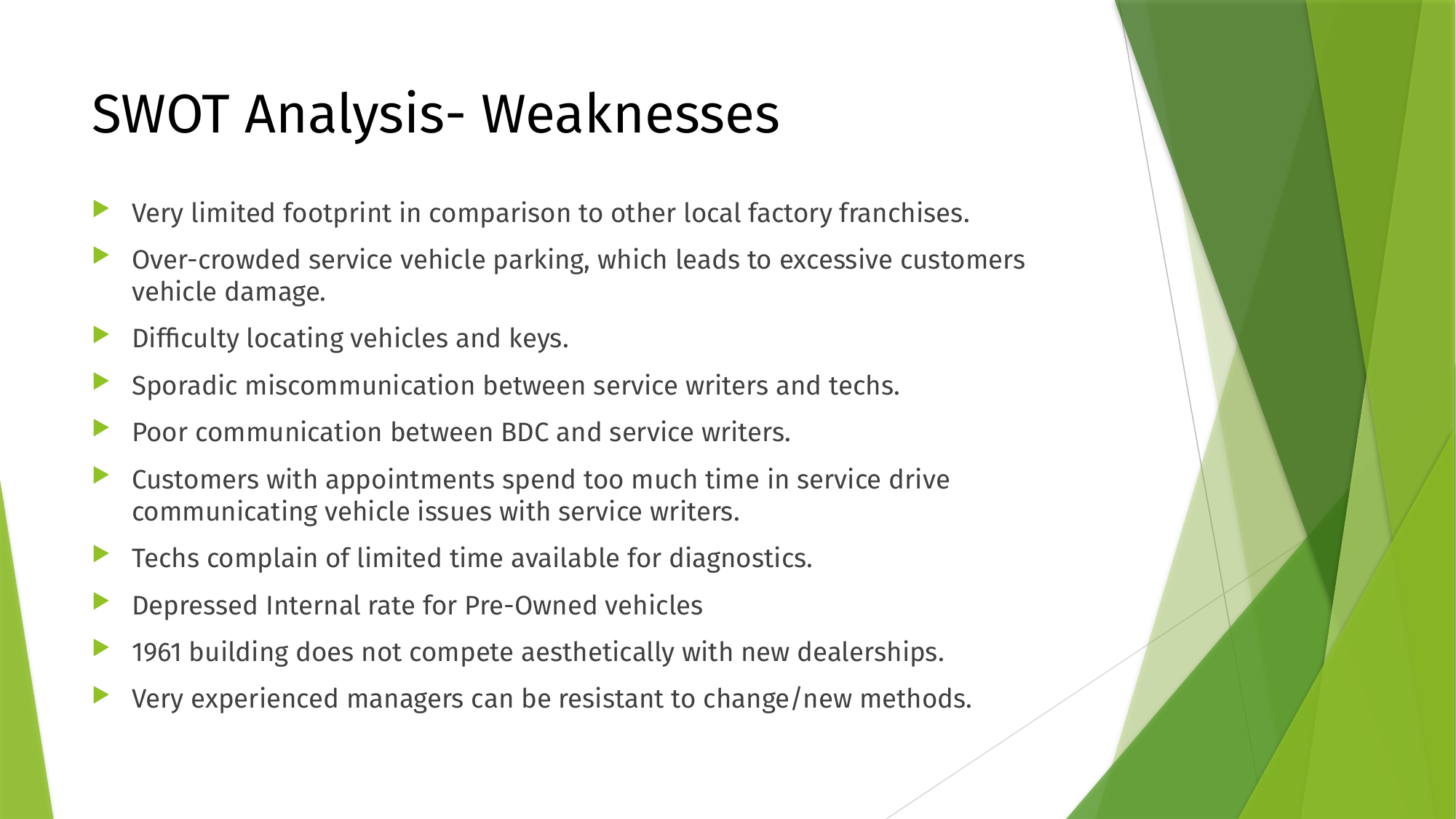

# SWOT Analysis- Weaknesses
Very limited footprint in comparison to other local factory franchises.
Over-crowded service vehicle parking, which leads to excessive customers vehicle damage.
Difficulty locating vehicles and keys.
Sporadic miscommunication between service writers and techs.
Poor communication between BDC and service writers.
Customers with appointments spend too much time in service drive communicating vehicle issues with service writers.
Techs complain of limited time available for diagnostics.
Depressed Internal rate for Pre-Owned vehicles
1961 building does not compete aesthetically with new dealerships.
Very experienced managers can be resistant to change/new methods.